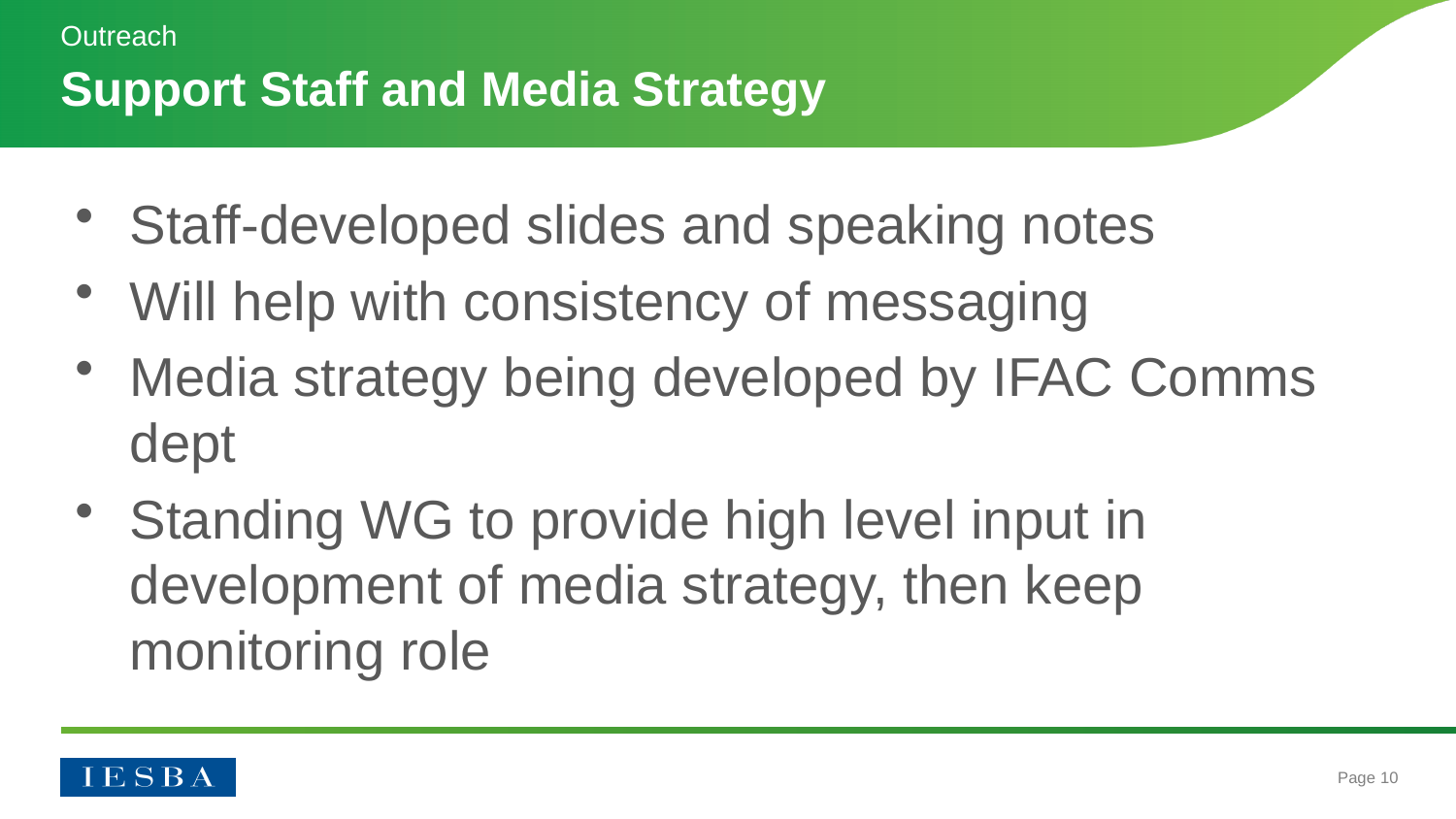

Outreach
# Support Staff and Media Strategy
Staff-developed slides and speaking notes
Will help with consistency of messaging
Media strategy being developed by IFAC Comms dept
Standing WG to provide high level input in development of media strategy, then keep monitoring role